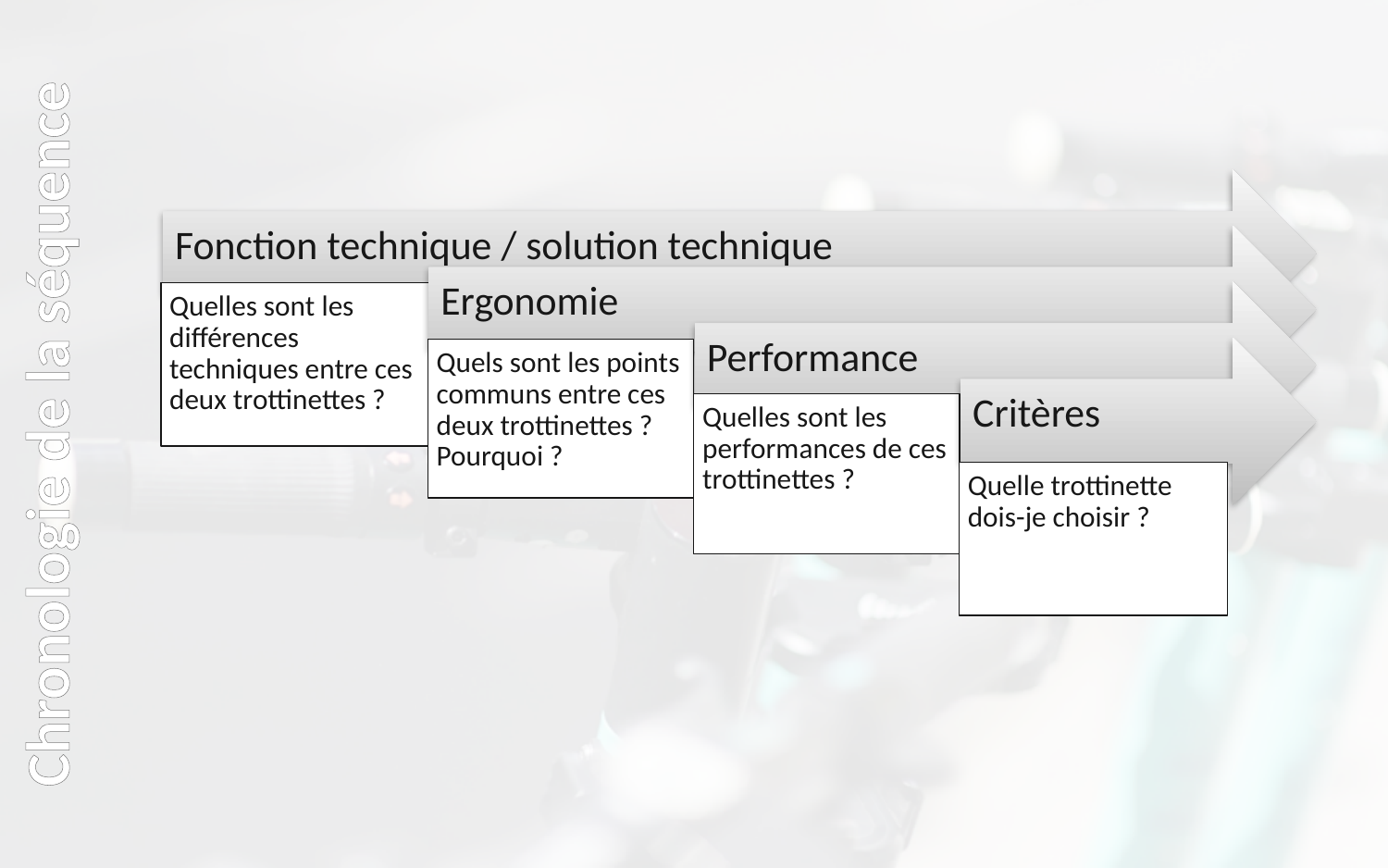

Fonction technique / solution technique
Quelles sont les différences techniques entre ces deux trottinettes ?
Ergonomie
Quels sont les points communs entre ces deux trottinettes ? Pourquoi ?
Performance
Quelles sont les performances de ces trottinettes ?
Critères
Quelle trottinette dois-je choisir ?
Chronologie de la séquence